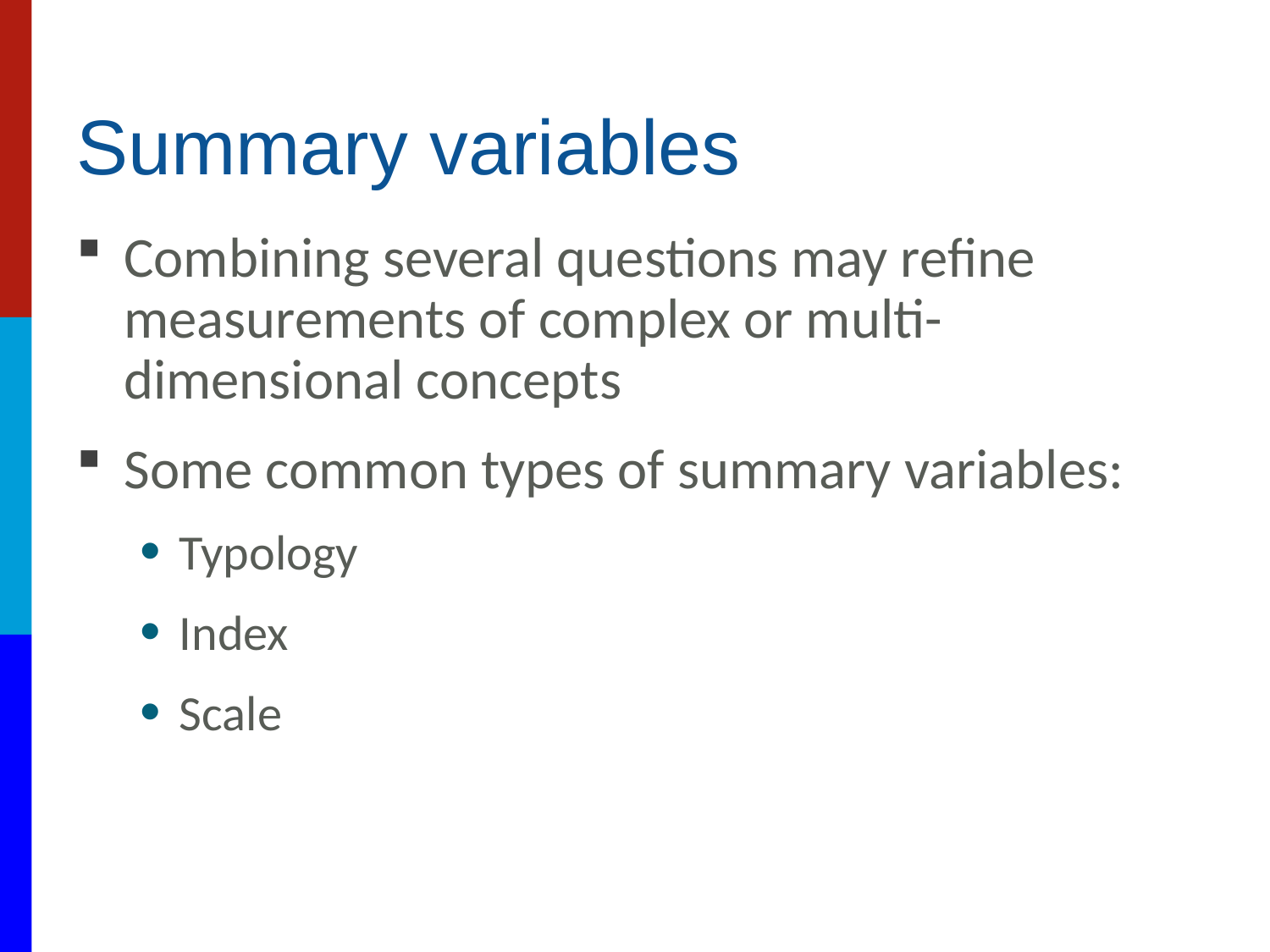

# Summary variables
Combining several questions may refine measurements of complex or multi-dimensional concepts
Some common types of summary variables:
Typology
Index
Scale